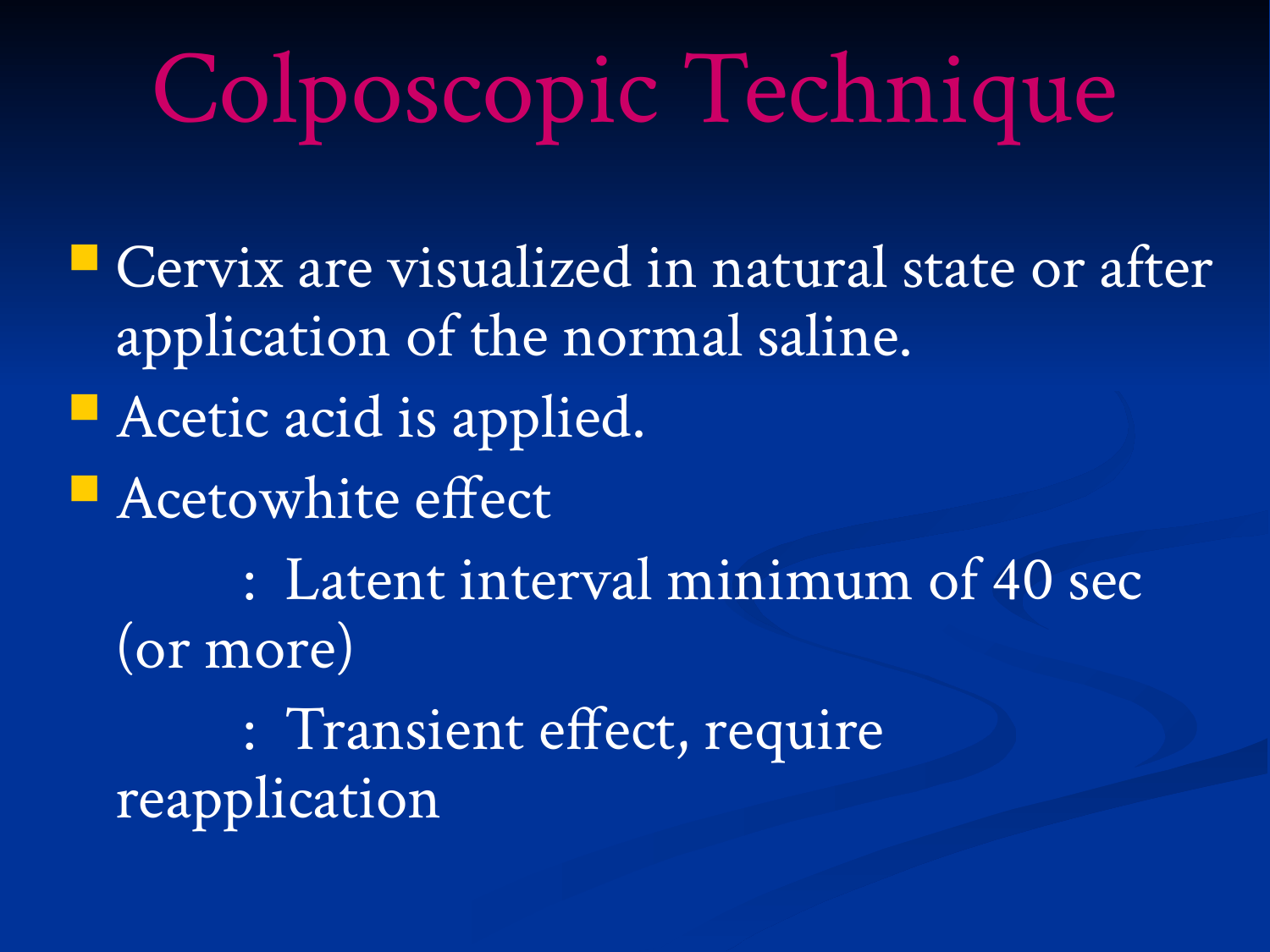

# Colposcopic Technique
Cervix are visualized in natural state or after application of the normal saline.
Acetic acid is applied.
Acetowhite effect
		:  Latent interval minimum of 40 sec (or more)
		:  Transient effect, require reapplication